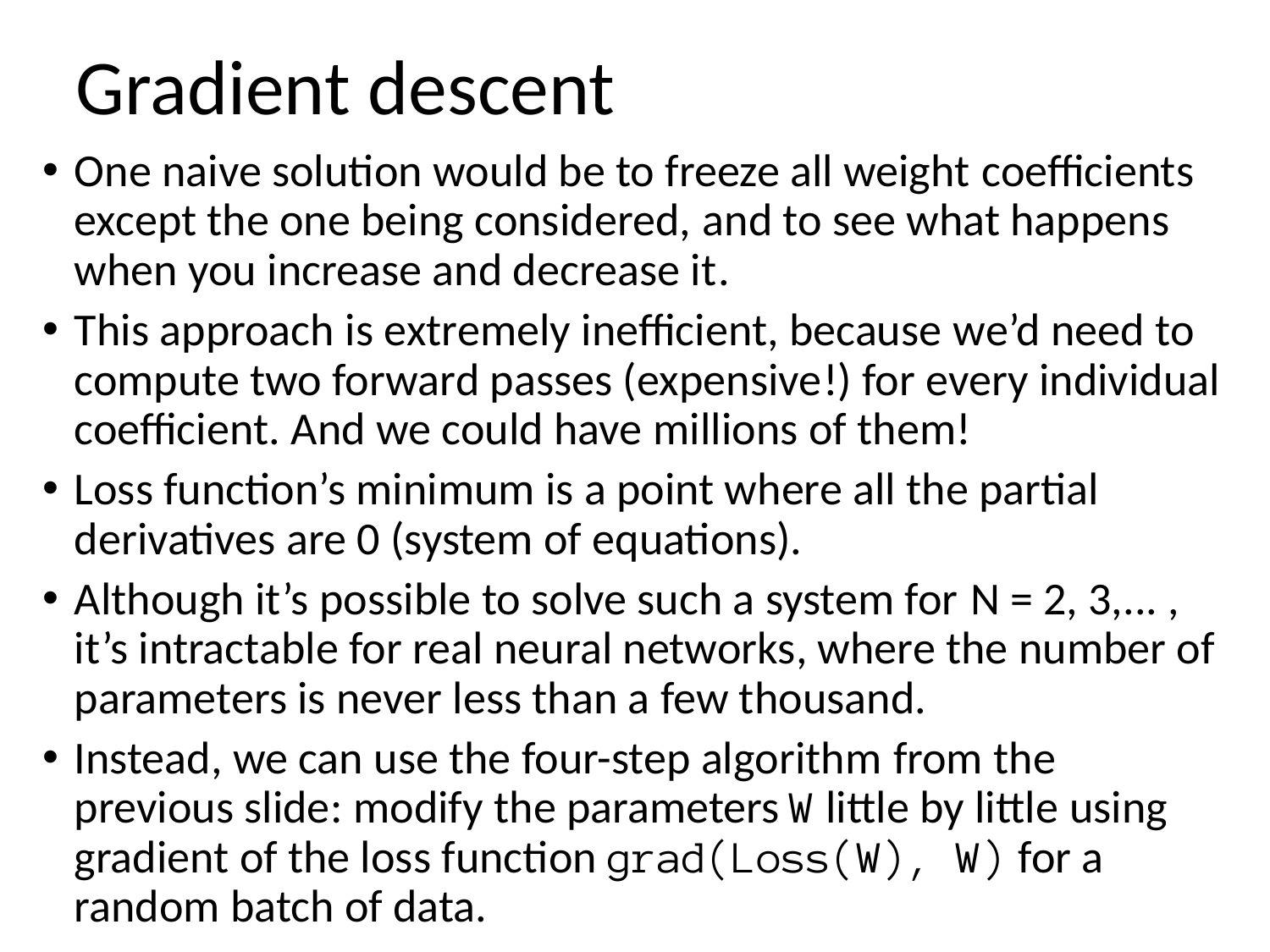

# Gradient descent
One naive solution would be to freeze all weight coefficients except the one being considered, and to see what happens when you increase and decrease it.
This approach is extremely inefficient, because we’d need to compute two forward passes (expensive!) for every individual coefficient. And we could have millions of them!
Loss function’s minimum is a point where all the partial derivatives are 0 (system of equations).
Although it’s possible to solve such a system for N = 2, 3,... , it’s intractable for real neural networks, where the number of parameters is never less than a few thousand.
Instead, we can use the four-step algorithm from the previous slide: modify the parameters W little by little using gradient of the loss function grad(Loss(W), W) for a random batch of data.